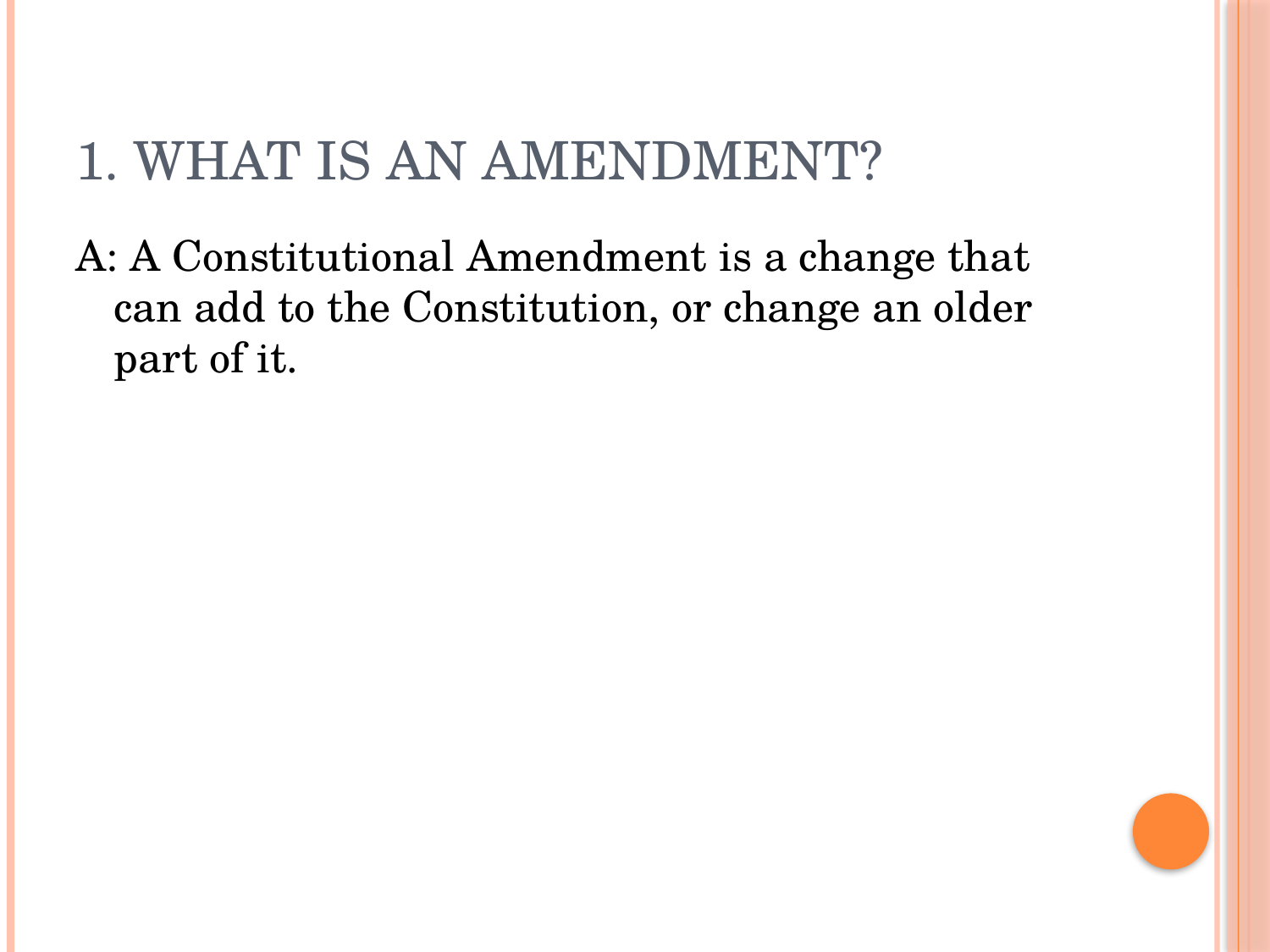

# 1. What is an amendment?
A: A Constitutional Amendment is a change that can add to the Constitution, or change an older part of it.